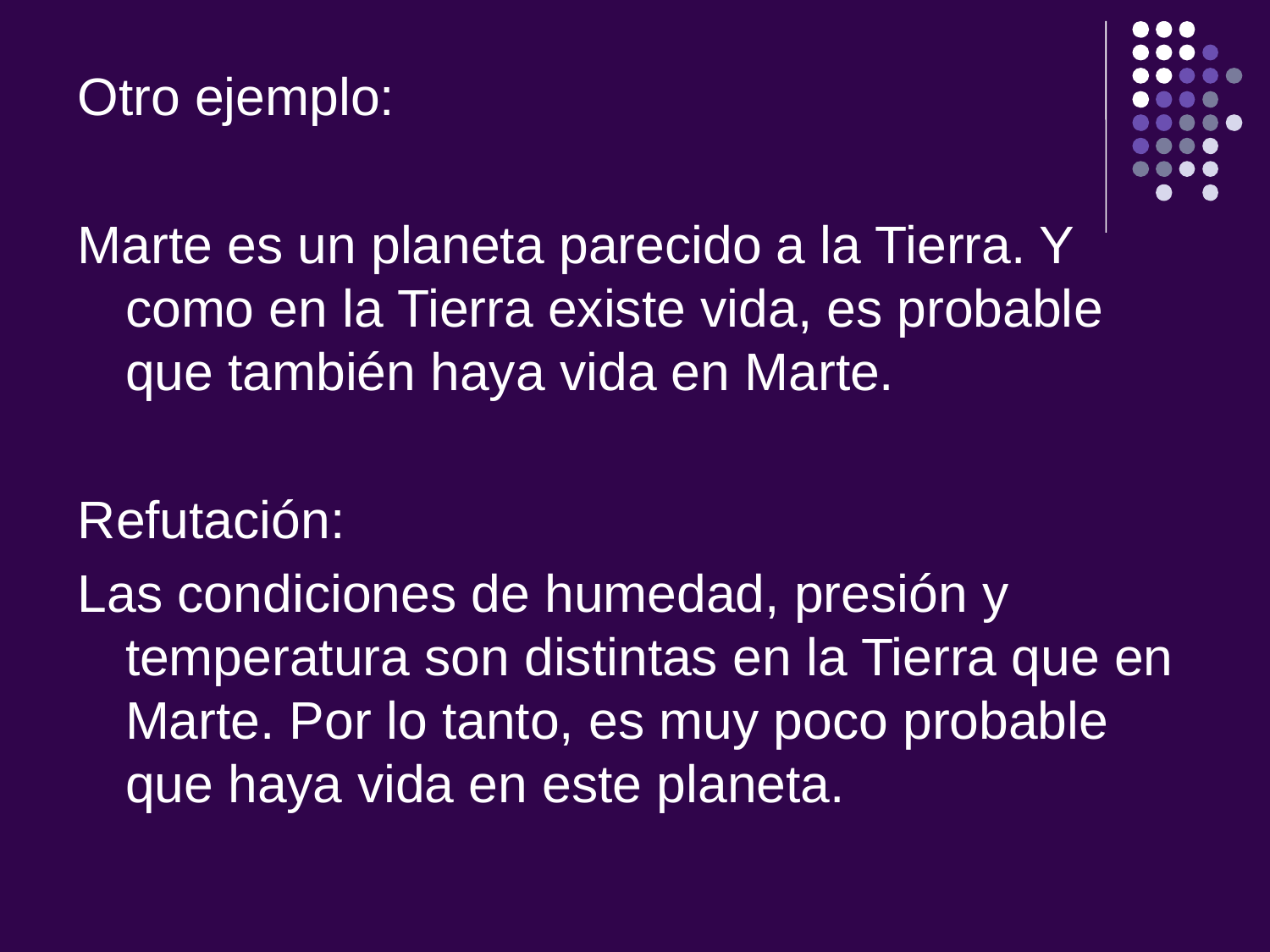

Otro ejemplo:

Marte es un planeta parecido a la Tierra. Y como en la Tierra existe vida, es probable que también haya vida en Marte.

Refutación:
Las condiciones de humedad, presión y temperatura son distintas en la Tierra que en Marte. Por lo tanto, es muy poco probable que haya vida en este planeta.